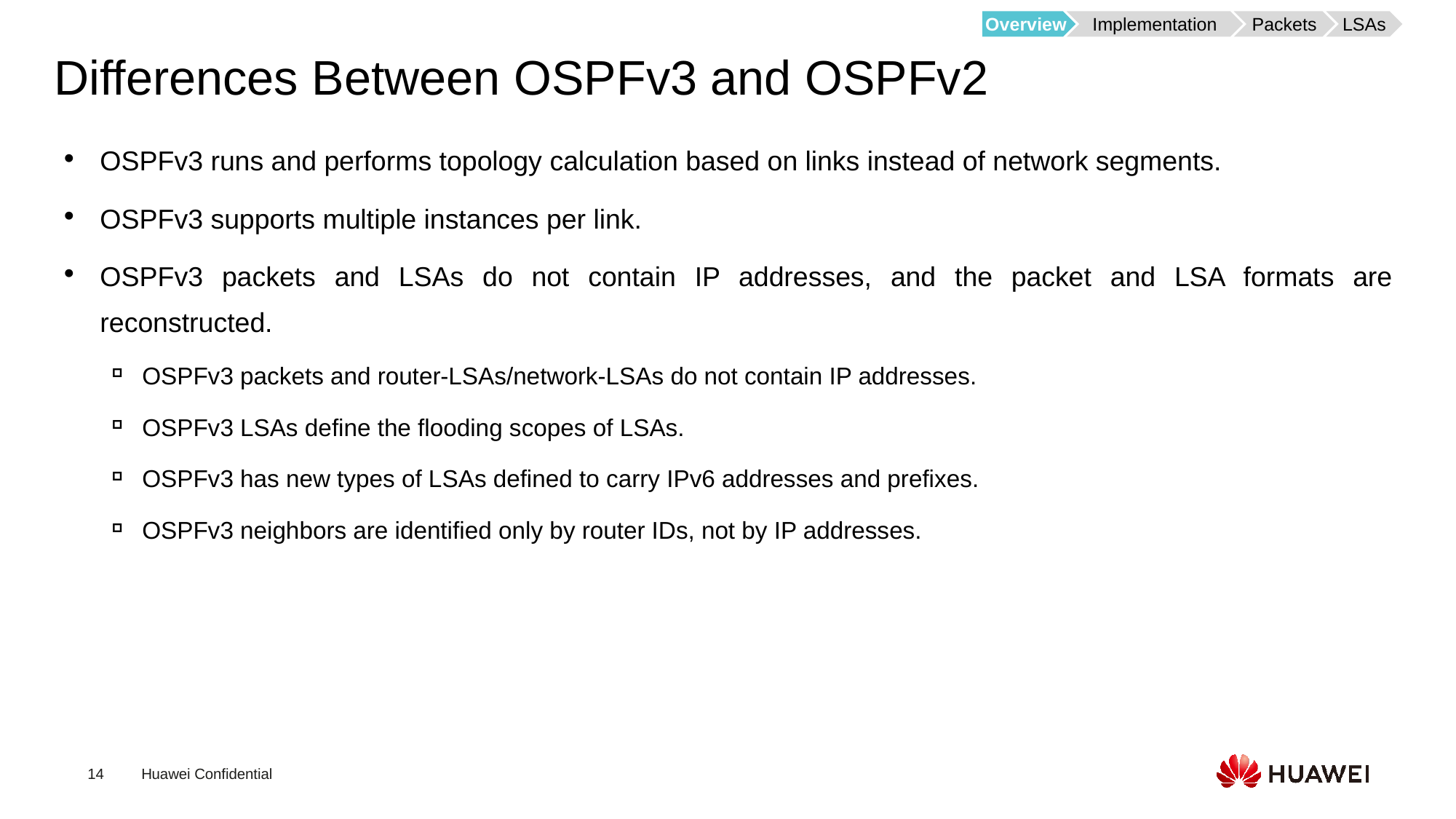

Overview
Implementation
Packets
LSAs
# Differences Between OSPFv3 and OSPFv2
OSPFv3 runs and performs topology calculation based on links instead of network segments.
OSPFv3 supports multiple instances per link.
OSPFv3 packets and LSAs do not contain IP addresses, and the packet and LSA formats are reconstructed.
OSPFv3 packets and router-LSAs/network-LSAs do not contain IP addresses.
OSPFv3 LSAs define the flooding scopes of LSAs.
OSPFv3 has new types of LSAs defined to carry IPv6 addresses and prefixes.
OSPFv3 neighbors are identified only by router IDs, not by IP addresses.